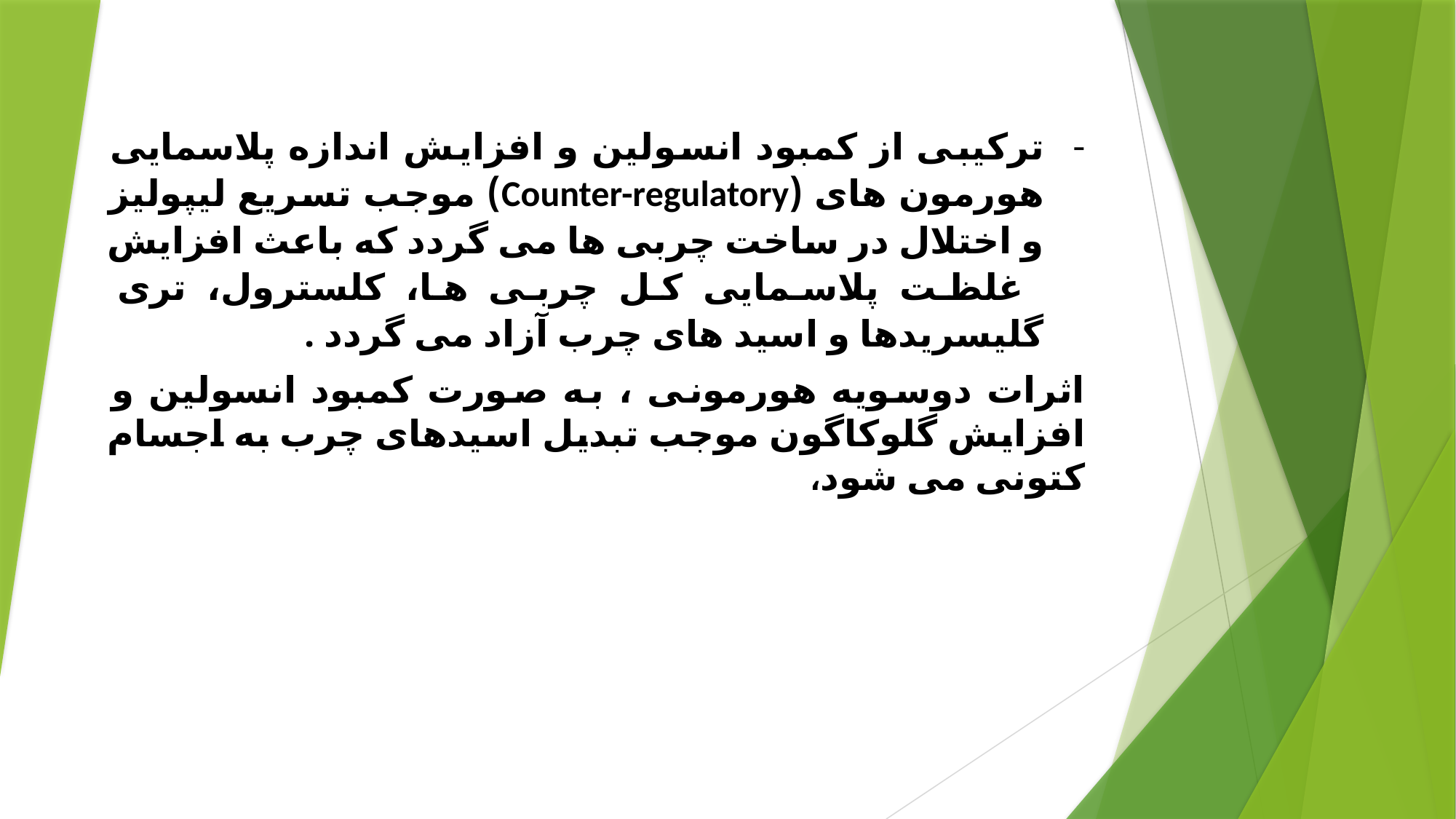

ترکیبی از کمبود انسولین و افزایش اندازه پلاسمایی هورمون های (Counter-regulatory) موجب تسریع لیپولیز و اختلال در ساخت چربی ها می گردد که باعث افزایش  غلظت پلاسمایی کل چربی ها، کلسترول، تری گلیسریدها و اسید های چرب آزاد می گردد .
اثرات دوسویه هورمونی ، به صورت کمبود انسولین و افزایش گلوکاگون موجب تبدیل اسیدهای چرب به اجسام کتونی می شود،